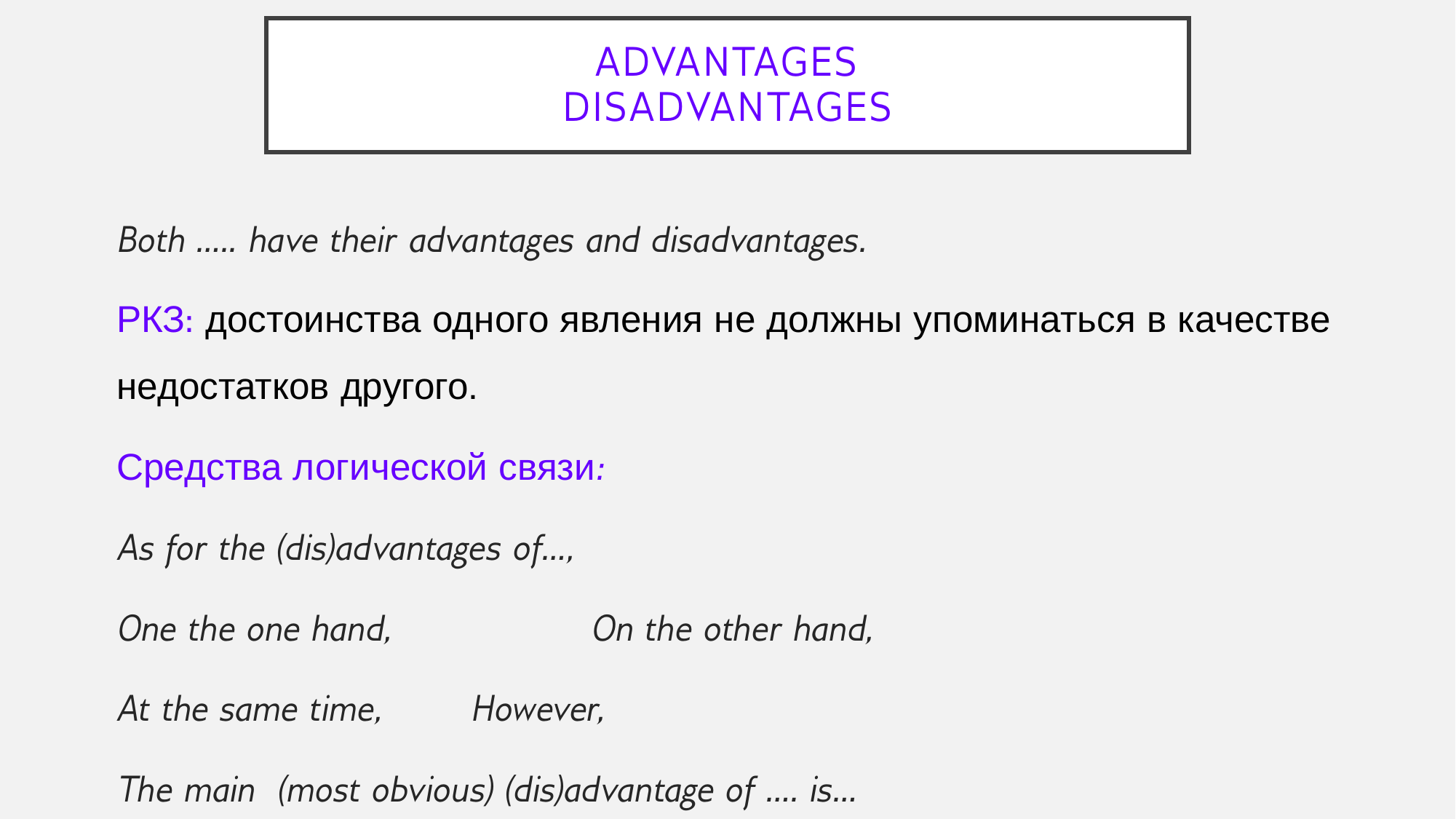

# ADVANTAGES DISADVANTAGES

Both ….. have their advantages and disadvantages.
РКЗ: достоинства одного явления не должны упоминаться в качестве недостатков другого.
Средства логической связи:
As for the (dis)advantages of…,
One the one hand,                  On the other hand,
At the same time,		      However,
The main  (most obvious) (dis)advantage of …. is…